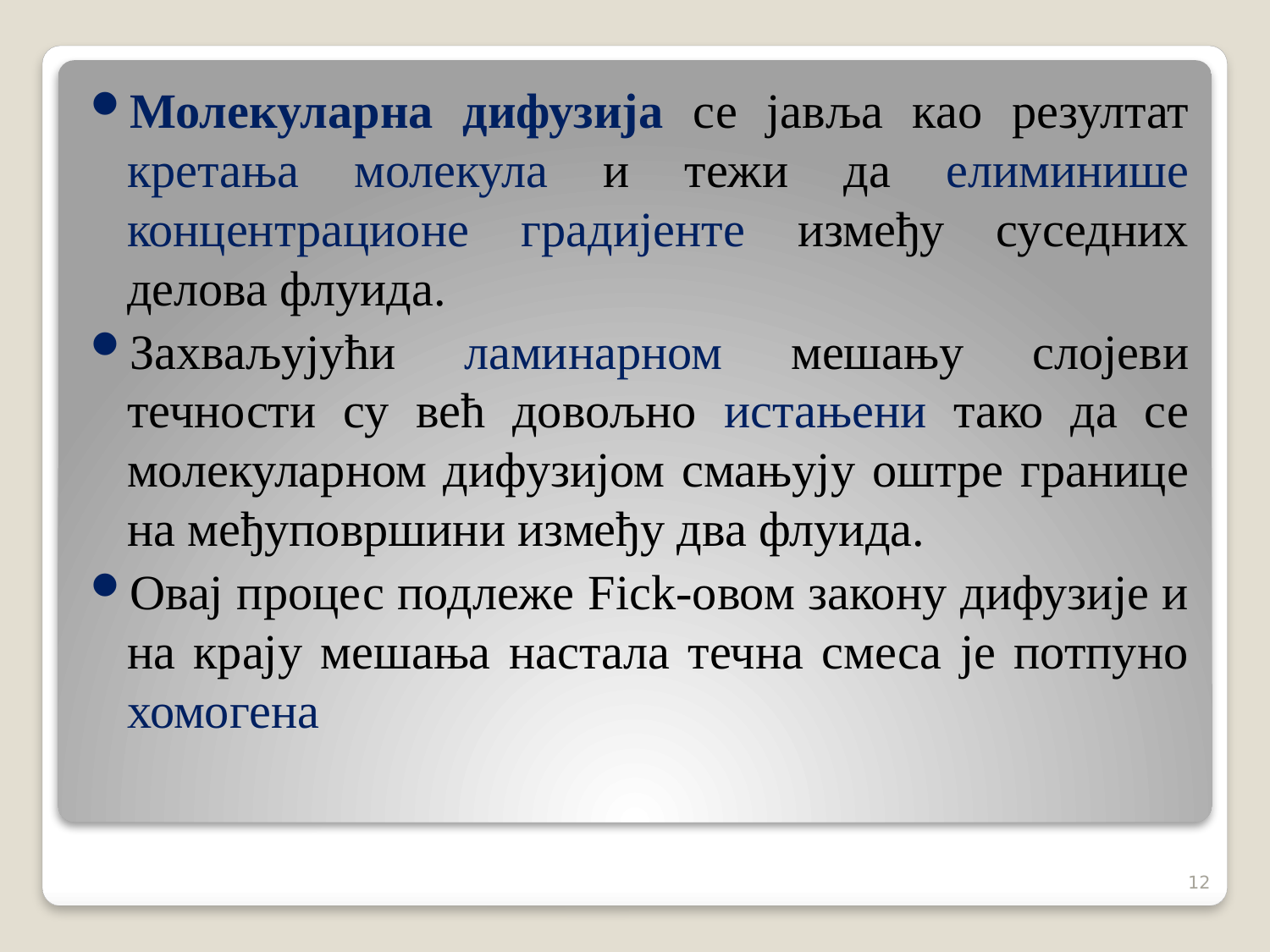

Молекуларна дифузија се јавља као резултат кретања молекула и тежи да елиминише концентрационе градијенте између суседних делова флуида.
Захваљујући ламинарном мешању слојеви течности су већ довољно истањени тако да се молекуларном дифузијом смањују оштре границе на међуповршини између два флуида.
Овај процес подлеже Fick-oвом закону дифузије и на крају мешања настала течна смеса је потпуно хомогена

12